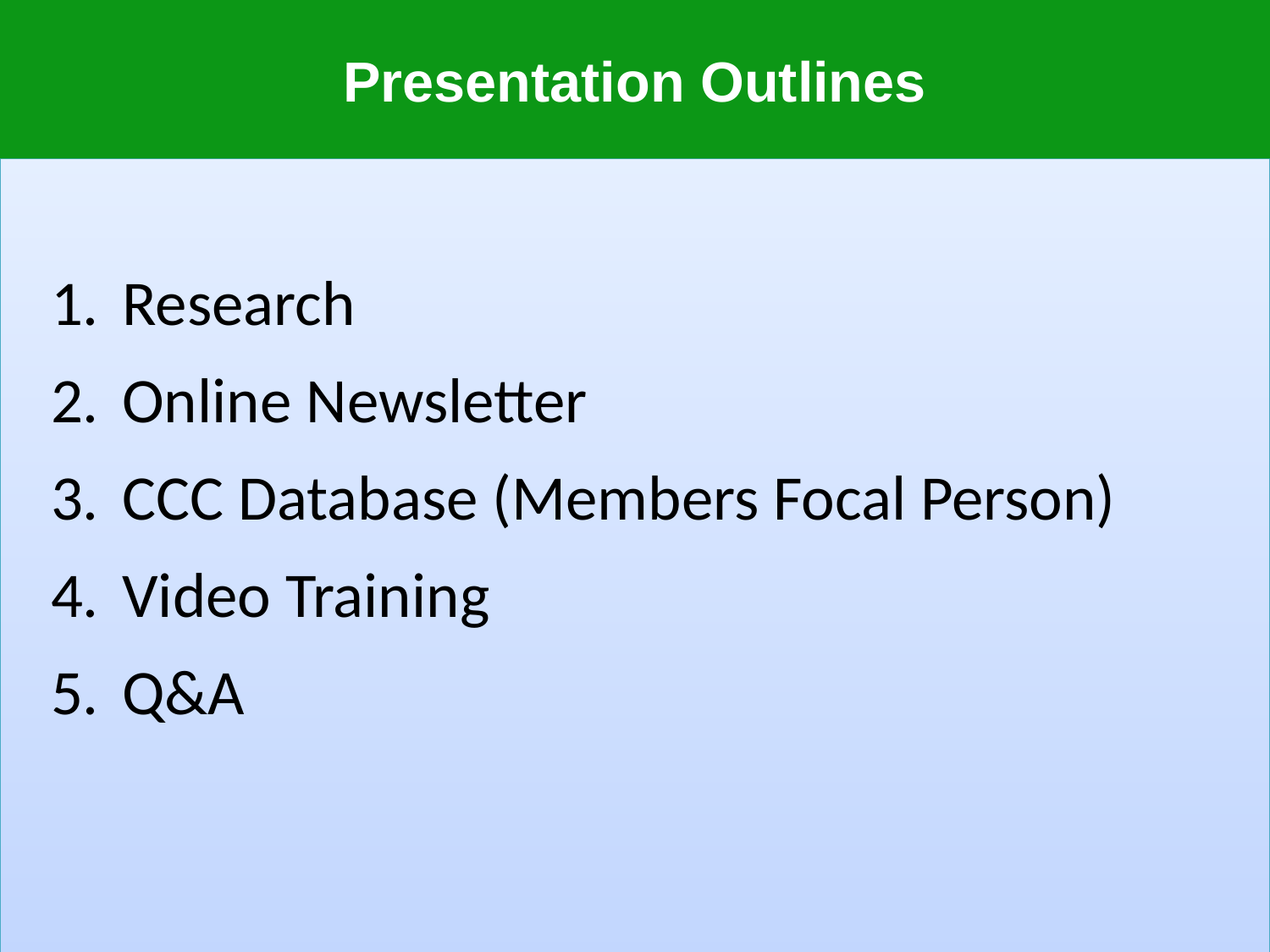

Presentation Outlines

Research
Online Newsletter
CCC Database (Members Focal Person)
Video Training
Q&A